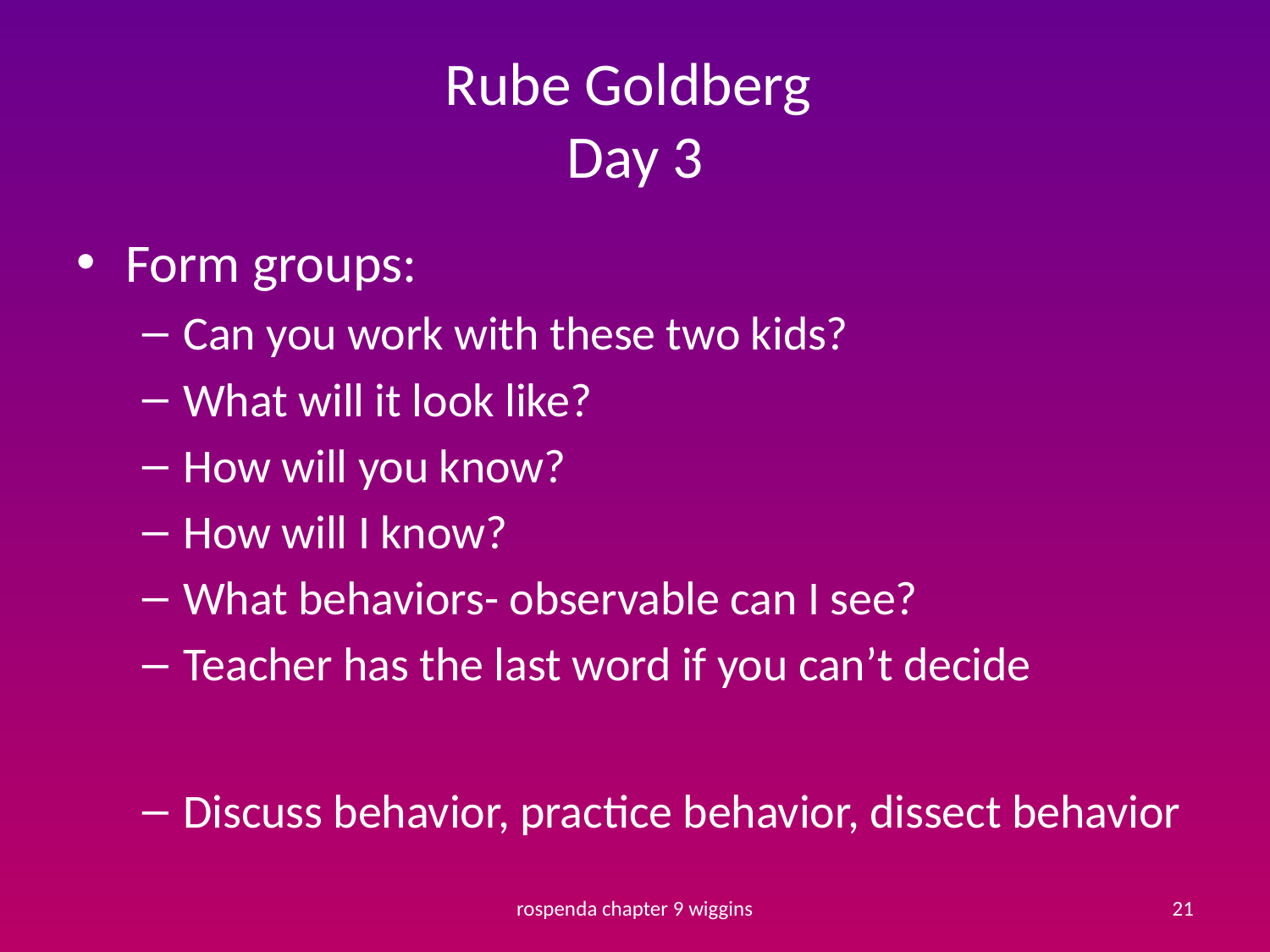

# Rube Goldberg Day 3
Form groups:
Can you work with these two kids?
What will it look like?
How will you know?
How will I know?
What behaviors- observable can I see?
Teacher has the last word if you can’t decide

Discuss behavior, practice behavior, dissect behavior
rospenda chapter 9 wiggins
21